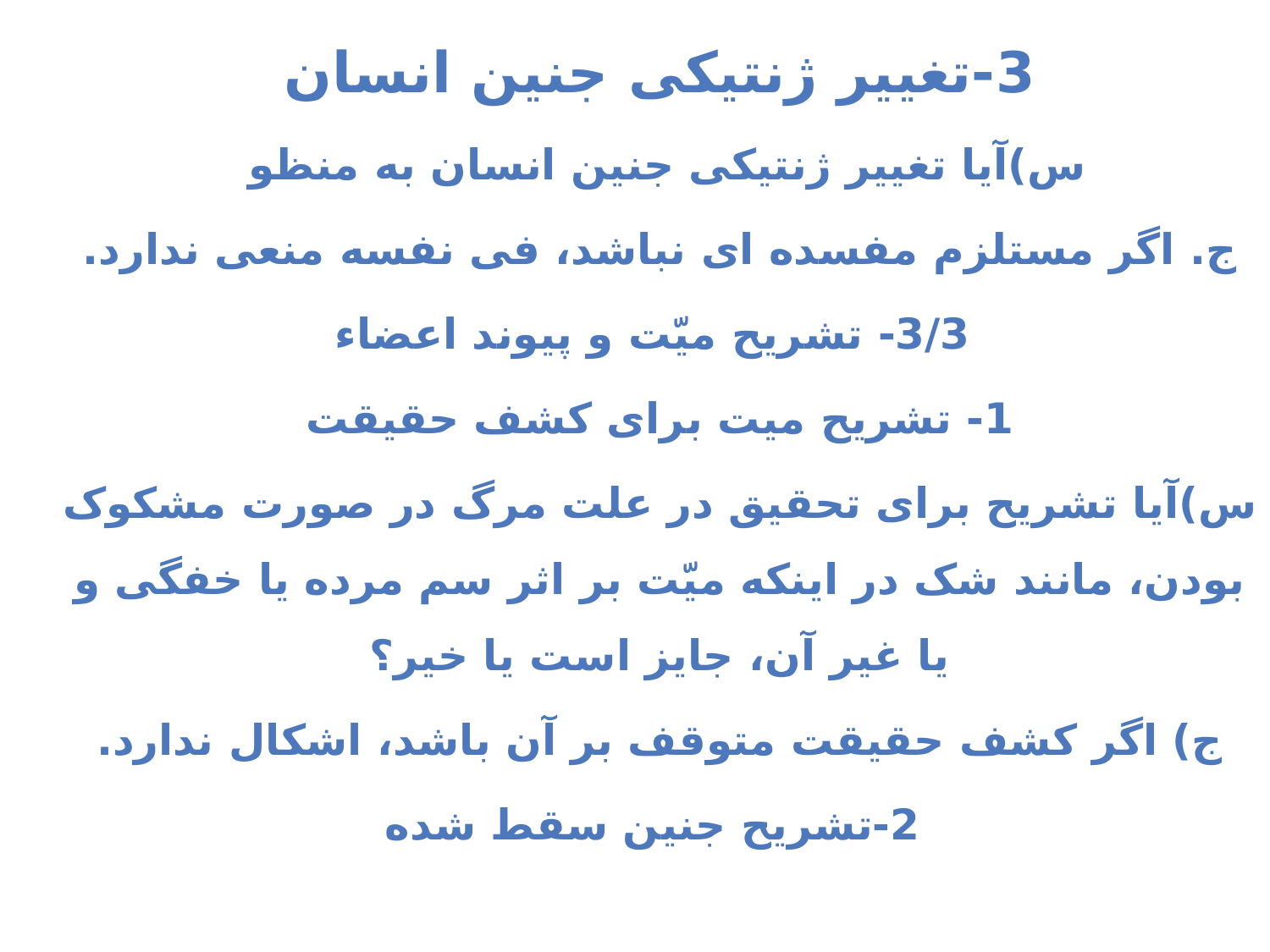

3-تغییر ژنتیکی جنین انسان
س)آیا تغییر ژنتیکی جنین انسان به منظو
ج. اگر مستلزم مفسده ای نباشد، فی نفسه منعی ندارد.
 3/3- تشریح میّت و پیوند اعضاء
1- تشریح میت برای کشف حقیقت
س)آیا تشریح برای تحقیق در علت مرگ در صورت مشکوک بودن، مانند شک در اینکه میّت بر اثر سم مرده یا خفگی و یا غیر آن، جایز است یا خیر؟
ج) اگر کشف حقیقت متوقف بر آن باشد، اشکال ندارد.
 2-تشریح جنین سقط شده